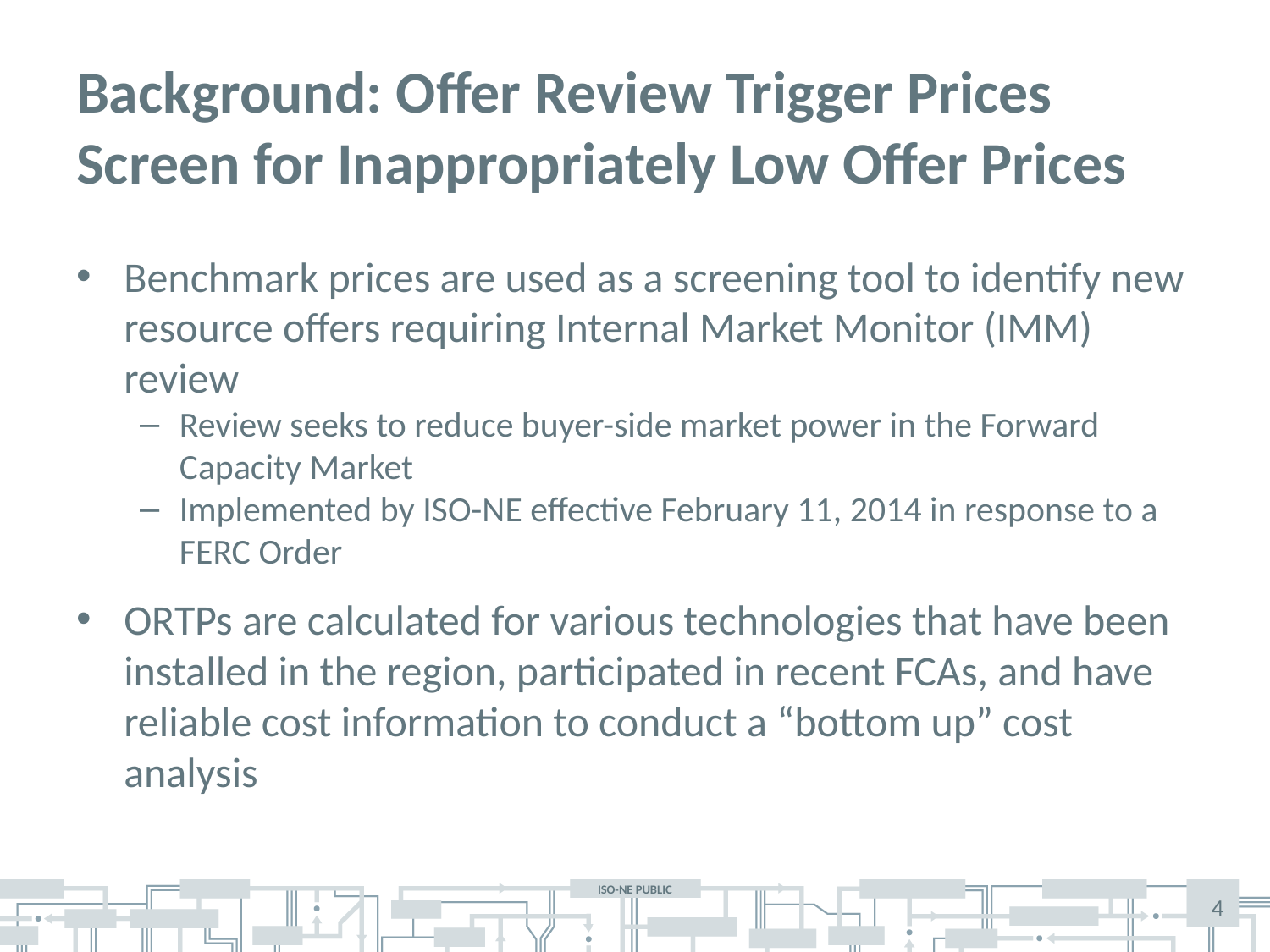

# Background: Offer Review Trigger Prices Screen for Inappropriately Low Offer Prices
Benchmark prices are used as a screening tool to identify new resource offers requiring Internal Market Monitor (IMM) review
Review seeks to reduce buyer-side market power in the Forward Capacity Market
Implemented by ISO-NE effective February 11, 2014 in response to a FERC Order
ORTPs are calculated for various technologies that have been installed in the region, participated in recent FCAs, and have reliable cost information to conduct a “bottom up” cost analysis
4